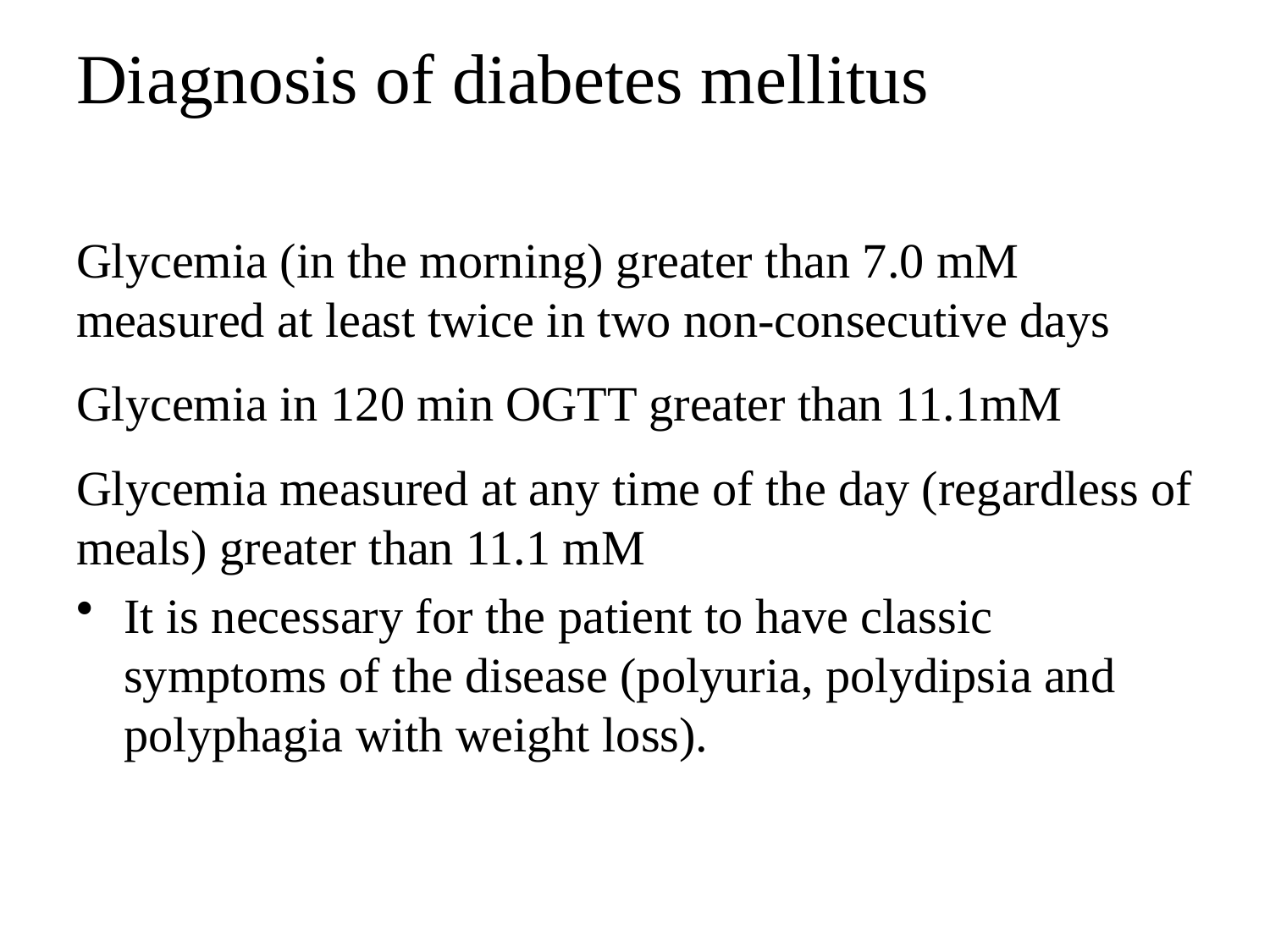

# Diagnosis of diabetes mellitus

Glycemia (in the morning) greater than 7.0 mM measured at least twice in two non-consecutive days
Glycemia in 120 min OGTT greater than 11.1mM
Glycemia measured at any time of the day (regardless of meals) greater than 11.1 mM
It is necessary for the patient to have classic symptoms of the disease (polyuria, polydipsia and polyphagia with weight loss).